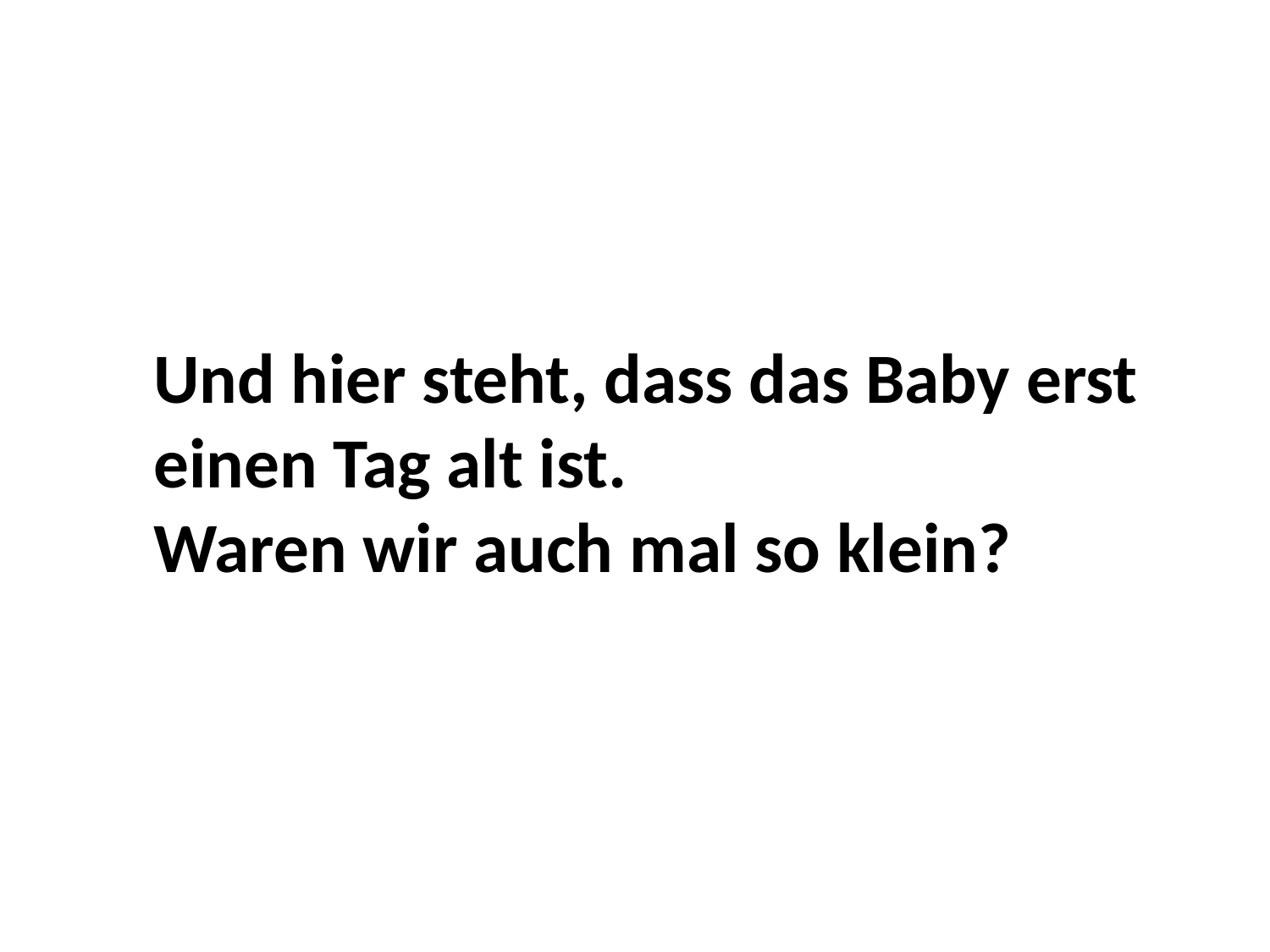

Und hier steht, dass das Baby erst
einen Tag alt ist.
Waren wir auch mal so klein?